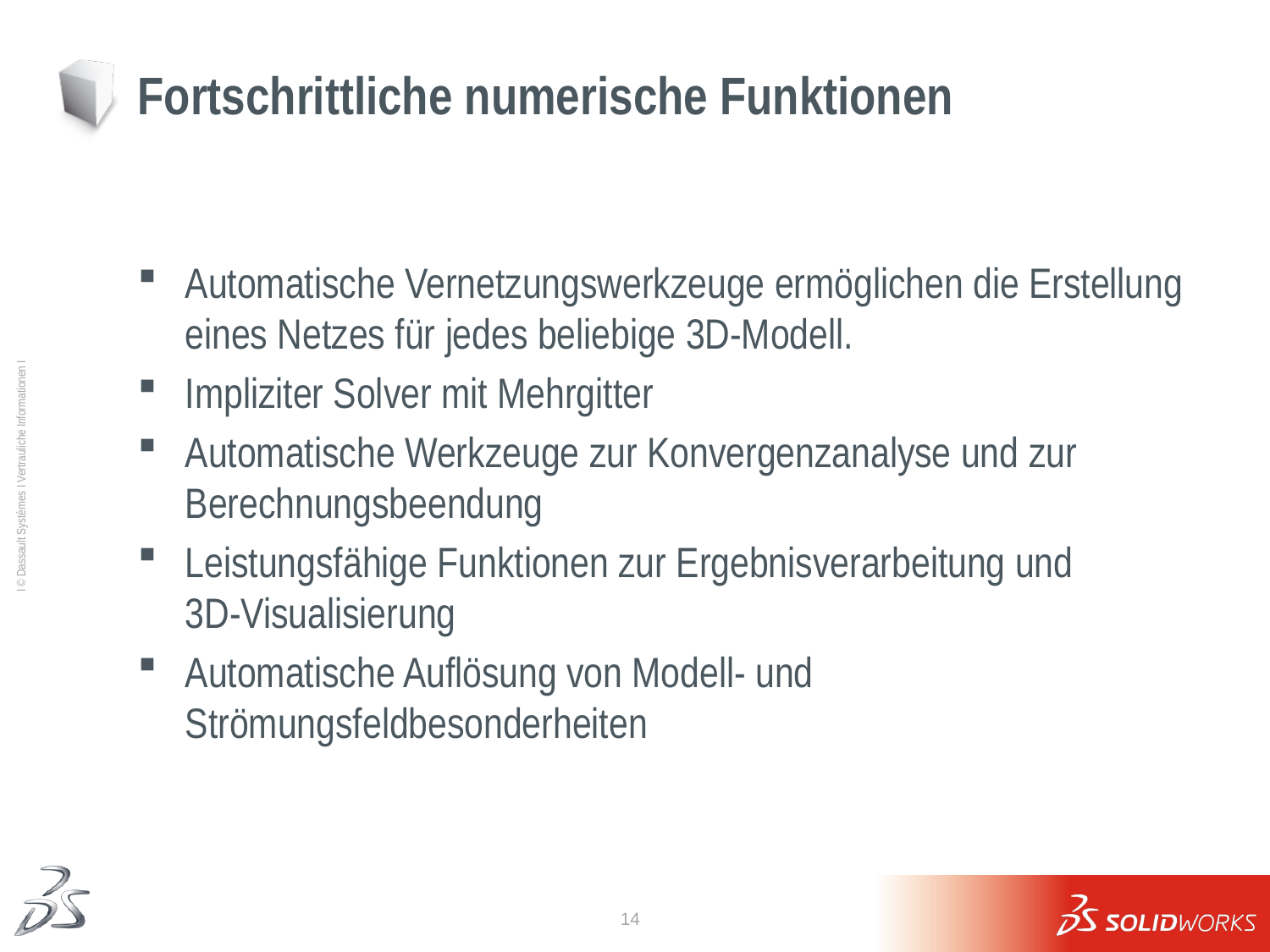

# Fortschrittliche numerische Funktionen
Automatische Vernetzungswerkzeuge ermöglichen die Erstellung eines Netzes für jedes beliebige 3D-Modell.
Impliziter Solver mit Mehrgitter
Automatische Werkzeuge zur Konvergenzanalyse und zur Berechnungsbeendung
Leistungsfähige Funktionen zur Ergebnisverarbeitung und
3D-Visualisierung
Automatische Auflösung von Modell- und Strömungsfeldbesonderheiten